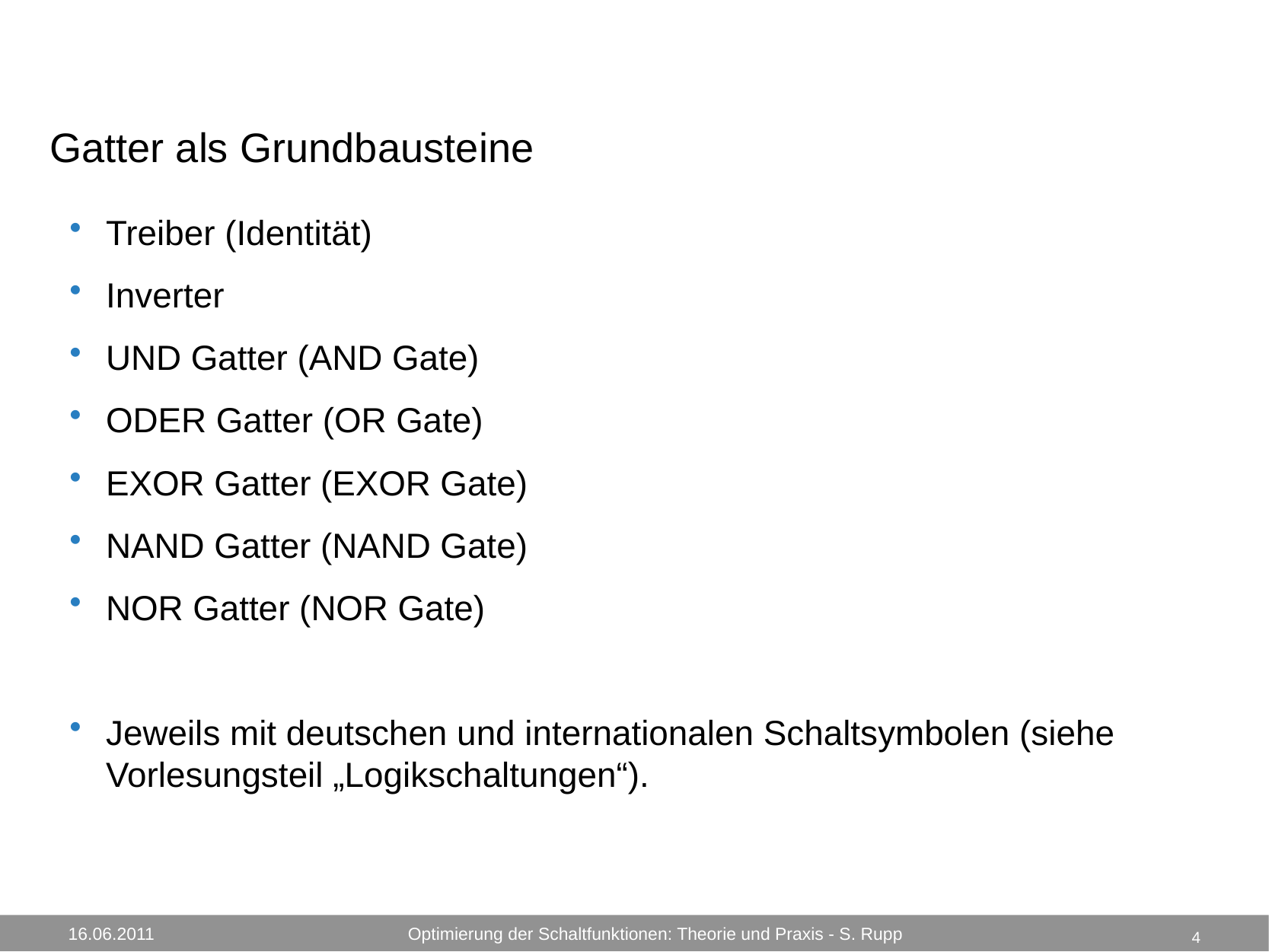

# Gatter als Grundbausteine
Treiber (Identität)
Inverter
UND Gatter (AND Gate)
ODER Gatter (OR Gate)
EXOR Gatter (EXOR Gate)
NAND Gatter (NAND Gate)
NOR Gatter (NOR Gate)

Jeweils mit deutschen und internationalen Schaltsymbolen (siehe Vorlesungsteil „Logikschaltungen“).
4